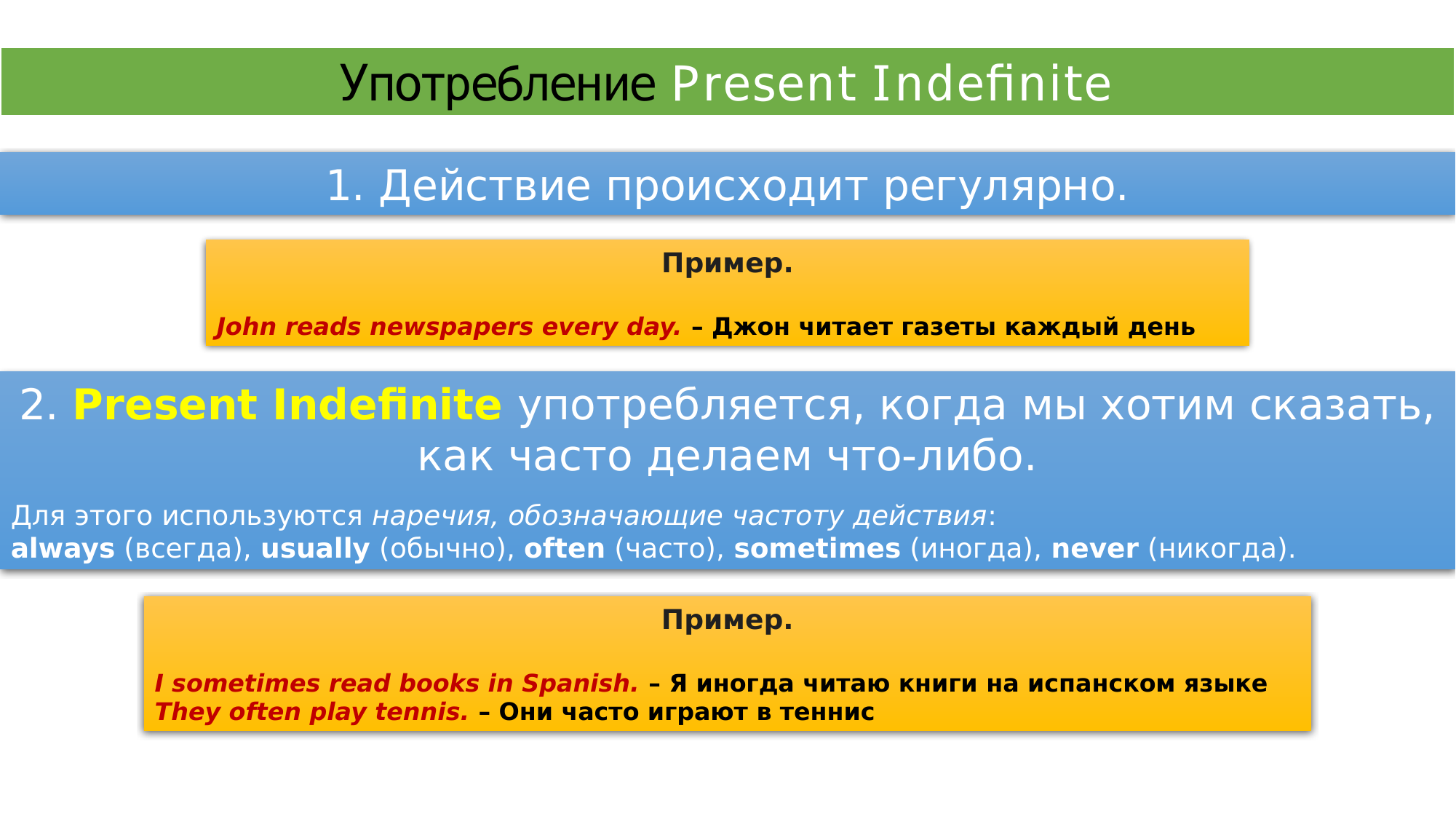

Употребление Present Indefinite
1. Действие происходит регулярно.
Пример.
John reads newspapers every day. – Джон читает газеты каждый день
2. Present Indefinite употребляется, когда мы хотим сказать, как часто делаем что-либо.

Для этого используются наречия, обозначающие частоту действия:
always (всегда), usually (обычно), often (часто), sometimes (иногда), never (никогда).
Пример.
I sometimes read books in Spanish. – Я иногда читаю книги на испанском языке
They often play tennis. – Они часто играют в теннис